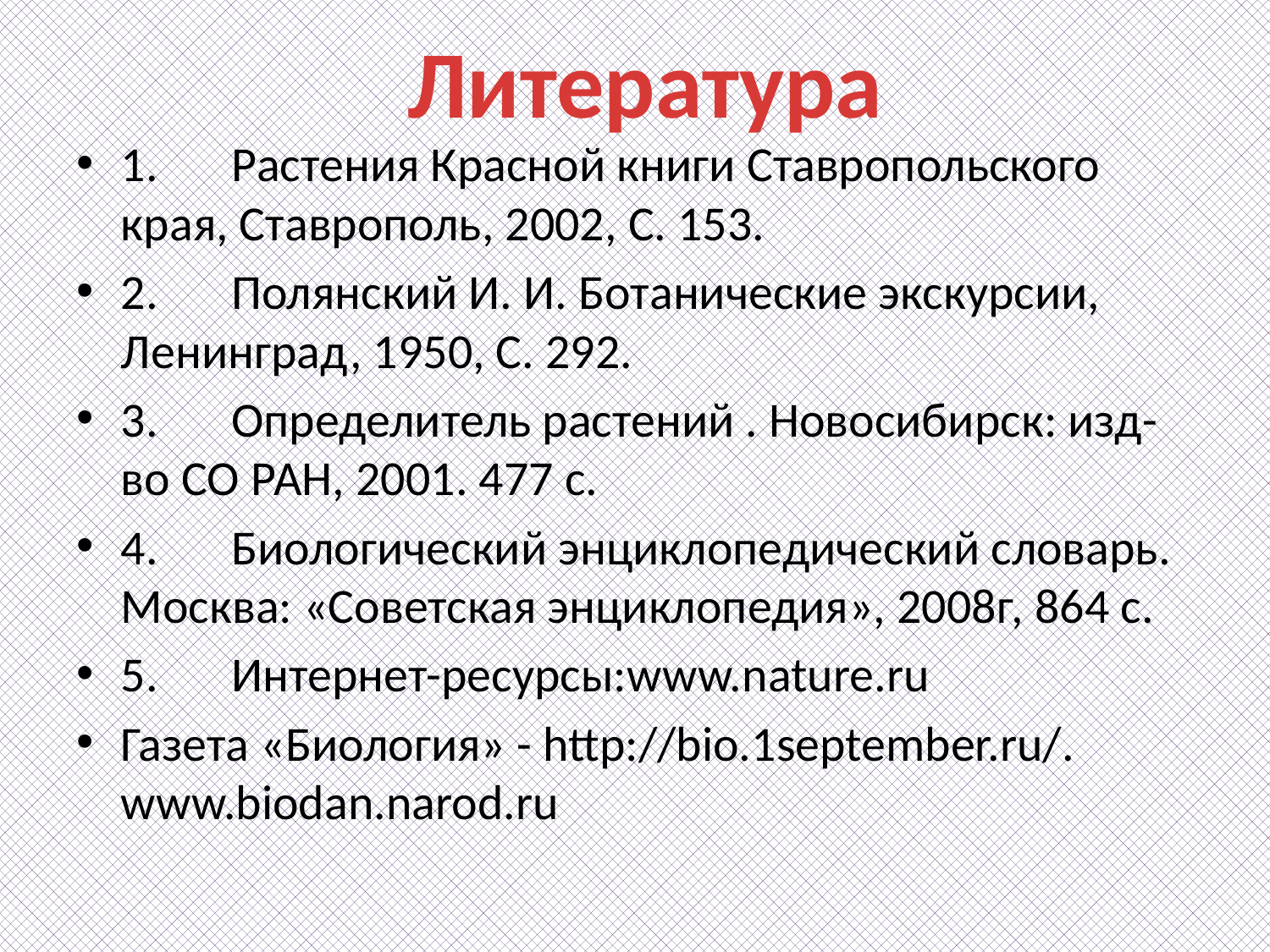

Литература
#
1.	Растения Красной книги Ставропольского края, Ставрополь, 2002, С. 153.
2.	Полянский И. И. Ботанические экскурсии, Ленинград, 1950, С. 292.
3.	Определитель растений . Новосибирск: изд-во СО РАН, 2001. 477 с.
4.	Биологический энциклопедический словарь. Москва: «Советская энциклопедия», 2008г, 864 с.
5.	Интернет-ресурсы:www.nature.ru
Газета «Биология» - http://bio.1september.ru/. www.biodan.narod.ru